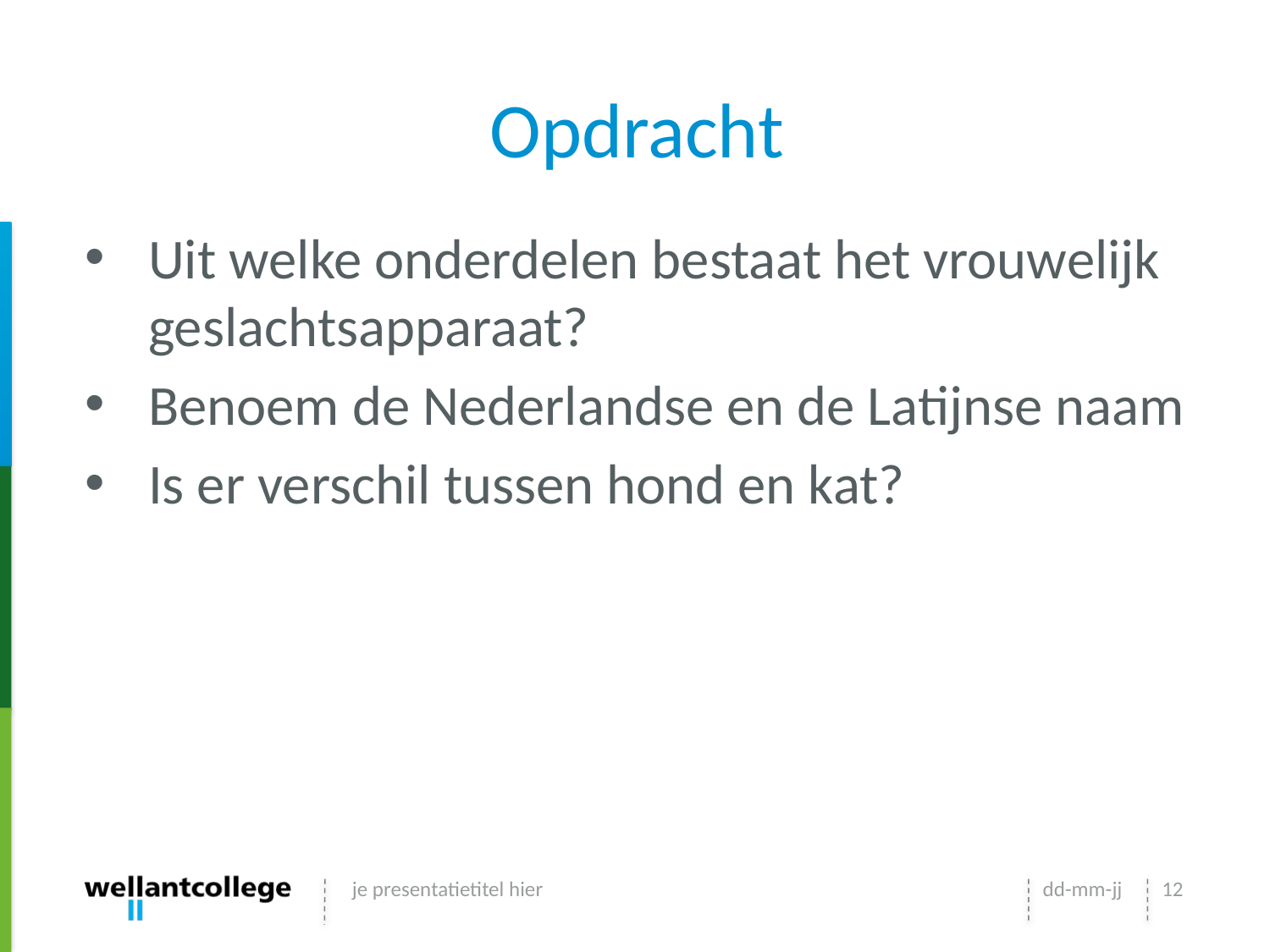

# Opdracht
Uit welke onderdelen bestaat het vrouwelijk geslachtsapparaat?
Benoem de Nederlandse en de Latijnse naam
Is er verschil tussen hond en kat?
je presentatietitel hier
dd-mm-jj
12